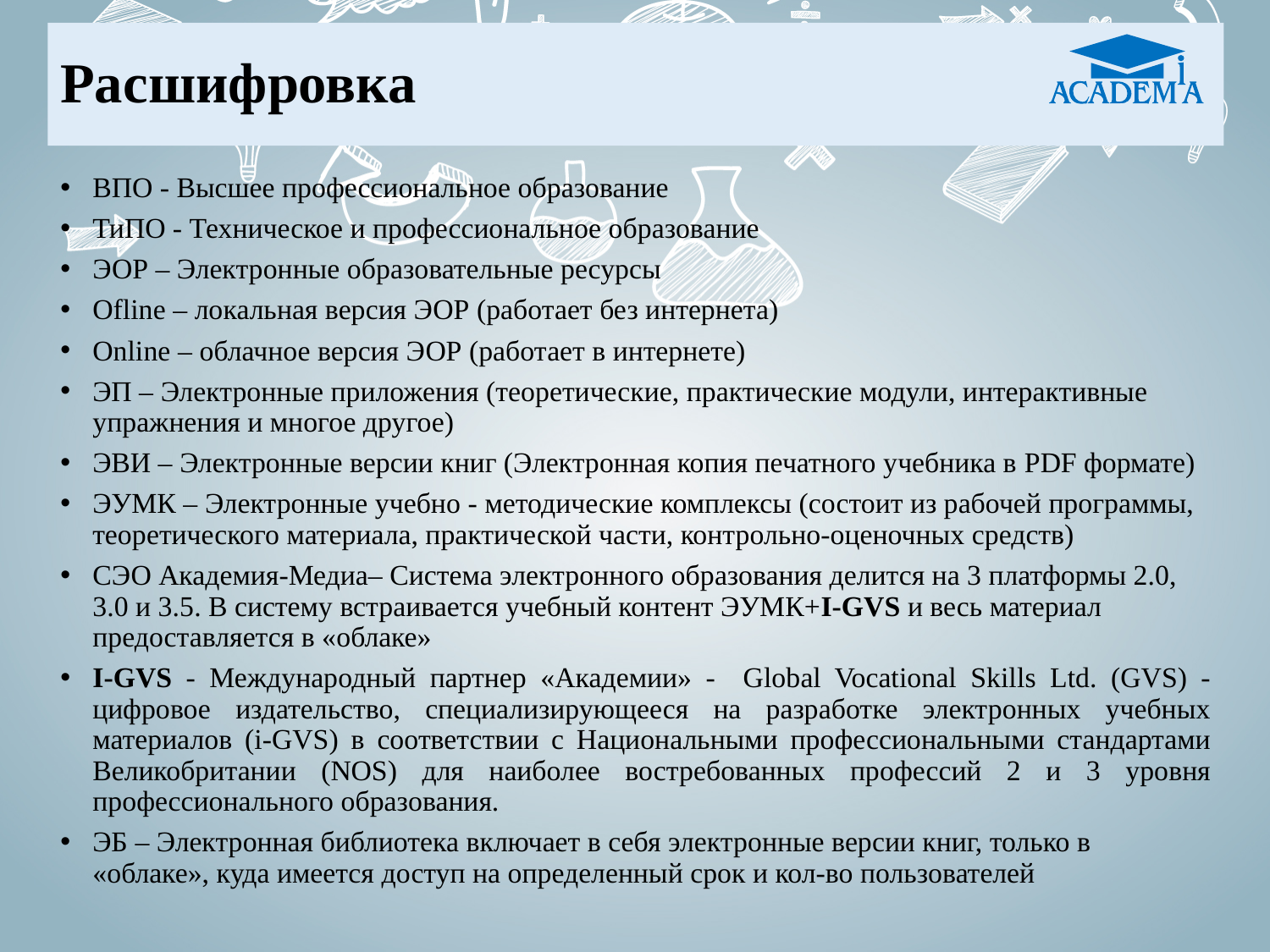

# Расшифровка

ВПО - Высшее профессиональное образование
ТиПО - Техническое и профессиональное образование
ЭОР – Электронные образовательные ресурсы
Ofline – локальная версия ЭОР (работает без интернета)
Online – облачное версия ЭОР (работает в интернете)
ЭП – Электронные приложения (теоретические, практические модули, интерактивные упражнения и многое другое)
ЭВИ – Электронные версии книг (Электронная копия печатного учебника в PDF формате)
ЭУМК – Электронные учебно - методические комплексы (состоит из рабочей программы, теоретического материала, практической части, контрольно-оценочных средств)
СЭО Академия-Медиа– Система электронного образования делится на 3 платформы 2.0, 3.0 и 3.5. В систему встраивается учебный контент ЭУМК+I-GVS и весь материал предоставляется в «облаке»
I-GVS - Международный партнер «Академии» -  Global Vocational Skills Ltd. (GVS) - цифровое издательство, специализирующееся на разработке электронных учебных материалов (i-GVS) в соответствии с Национальными профессиональными стандартами Великобритании (NOS) для наиболее востребованных профессий 2 и 3 уровня профессионального образования.
ЭБ – Электронная библиотека включает в себя электронные версии книг, только в «облаке», куда имеется доступ на определенный срок и кол-во пользователей